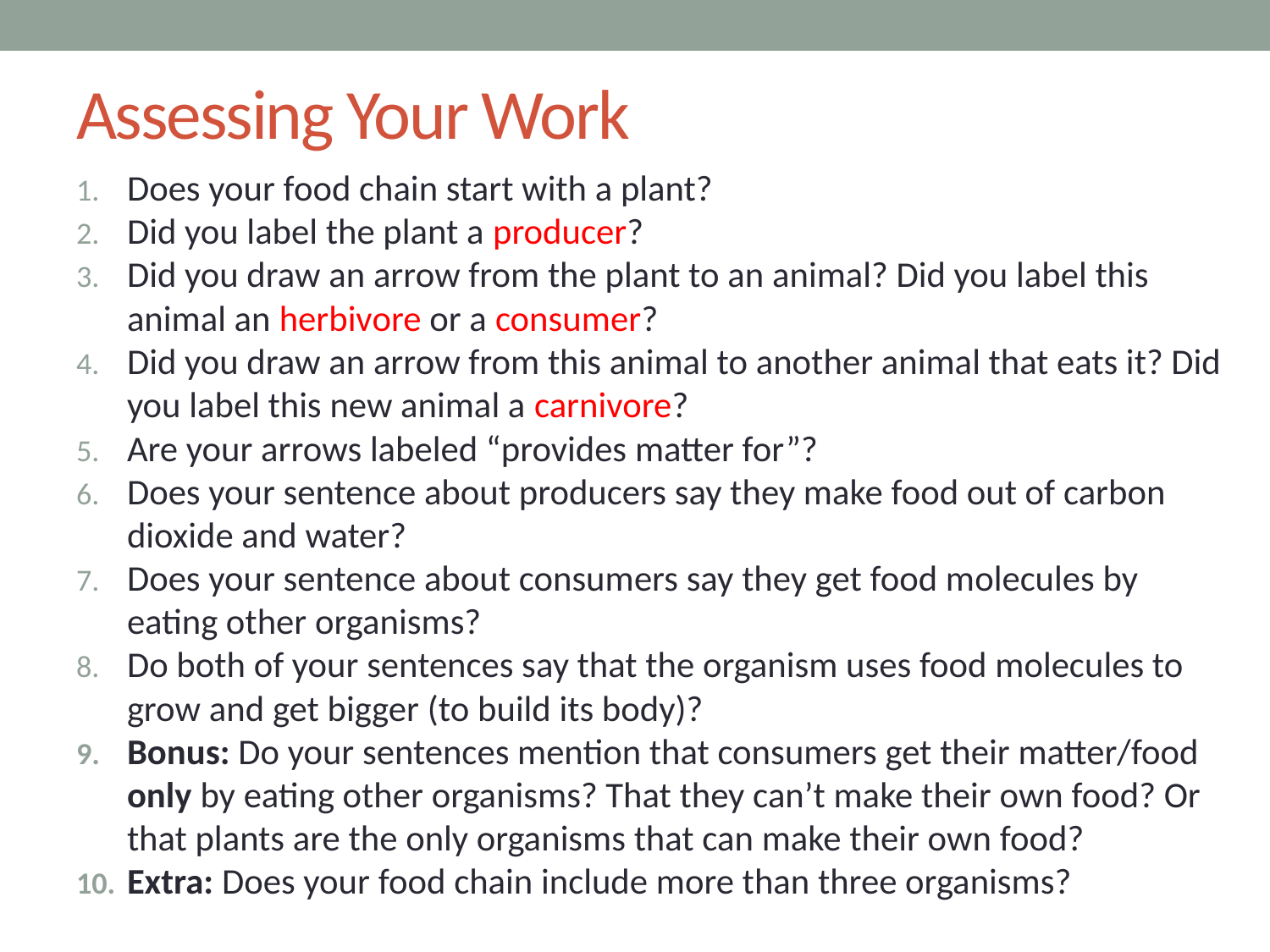

# Assessing Your Work
Does your food chain start with a plant?
Did you label the plant a producer?
Did you draw an arrow from the plant to an animal? Did you label this animal an herbivore or a consumer?
Did you draw an arrow from this animal to another animal that eats it? Did you label this new animal a carnivore?
Are your arrows labeled “provides matter for”?
Does your sentence about producers say they make food out of carbon dioxide and water?
Does your sentence about consumers say they get food molecules by eating other organisms?
Do both of your sentences say that the organism uses food molecules to grow and get bigger (to build its body)?
Bonus: Do your sentences mention that consumers get their matter/food only by eating other organisms? That they can’t make their own food? Or that plants are the only organisms that can make their own food?
Extra: Does your food chain include more than three organisms?